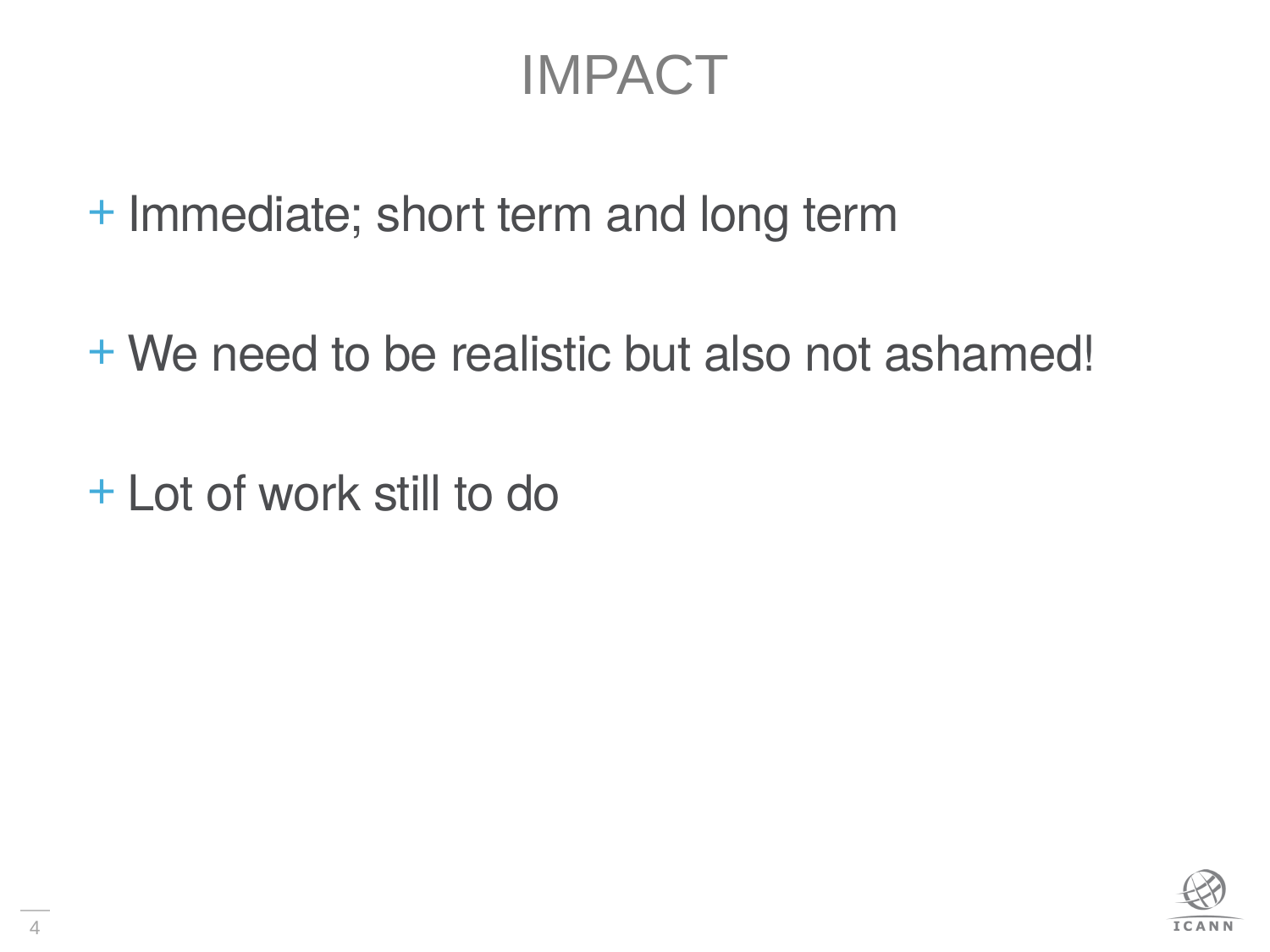

# IMPACT
Immediate; short term and long term

We need to be realistic but also not ashamed!

Lot of work still to do